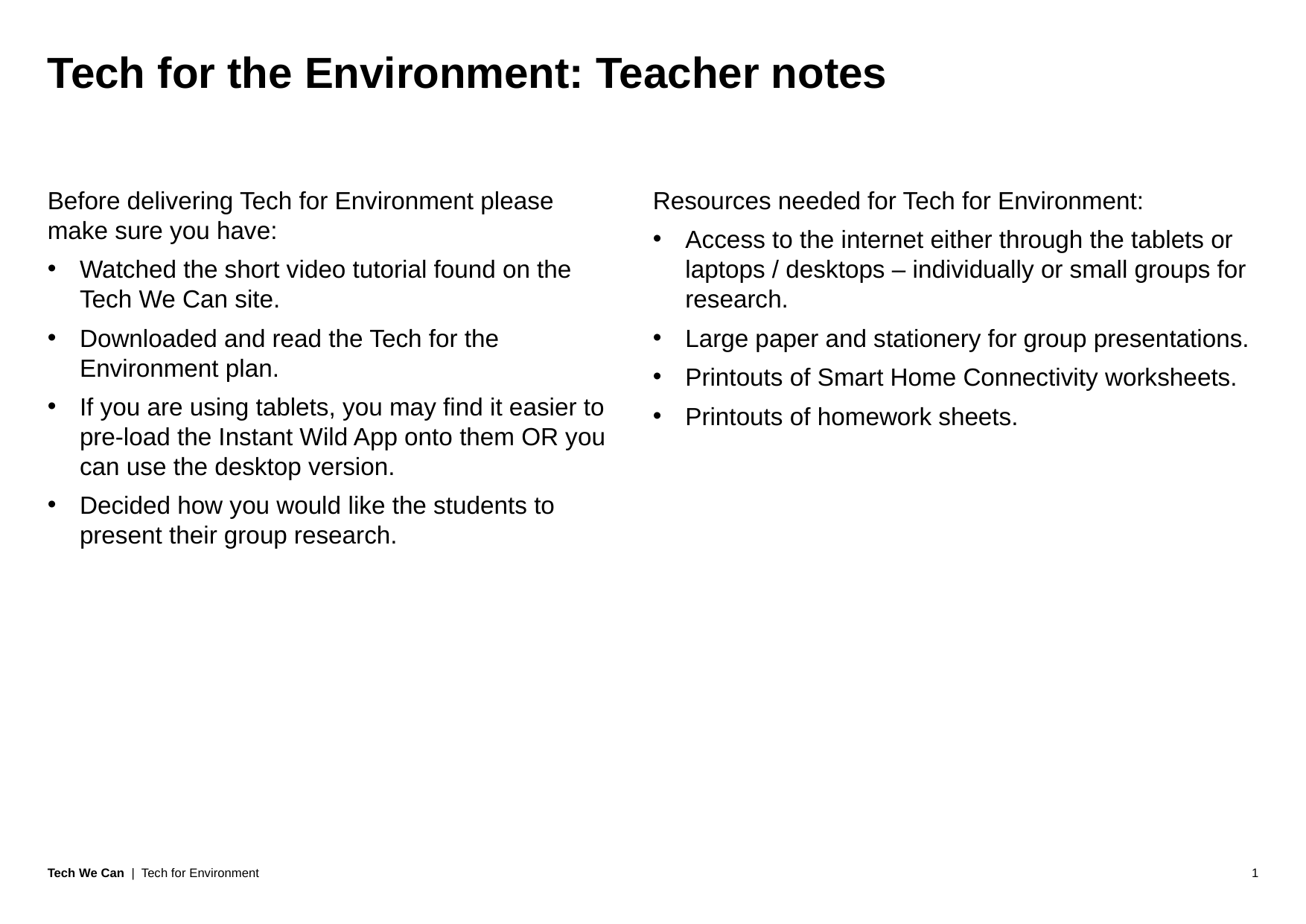

# Tech for the Environment: Teacher notes
Resources needed for Tech for Environment:
Access to the internet either through the tablets or laptops / desktops – individually or small groups for research.
Large paper and stationery for group presentations.
Printouts of Smart Home Connectivity worksheets.
Printouts of homework sheets.
Before delivering Tech for Environment please make sure you have:
Watched the short video tutorial found on the
Tech We Can site.
Downloaded and read the Tech for the Environment plan.
If you are using tablets, you may find it easier to pre-load the Instant Wild App onto them OR you can use the desktop version.
Decided how you would like the students to present their group research.
1